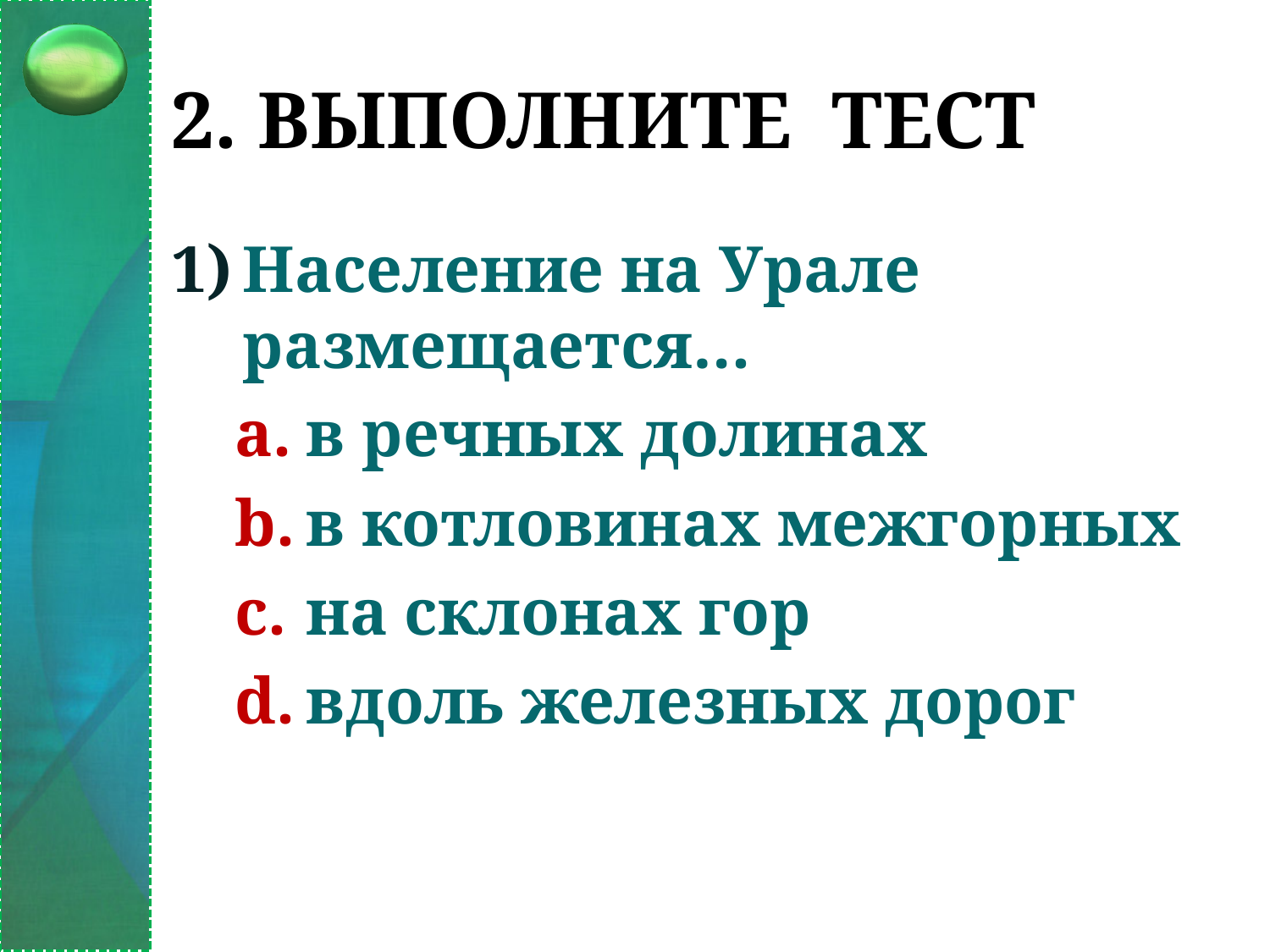

# 2. Выполните  тест
Население на Урале размещается…
в речных долинах
в котловинах межгорных
на склонах гор
вдоль железных дорог